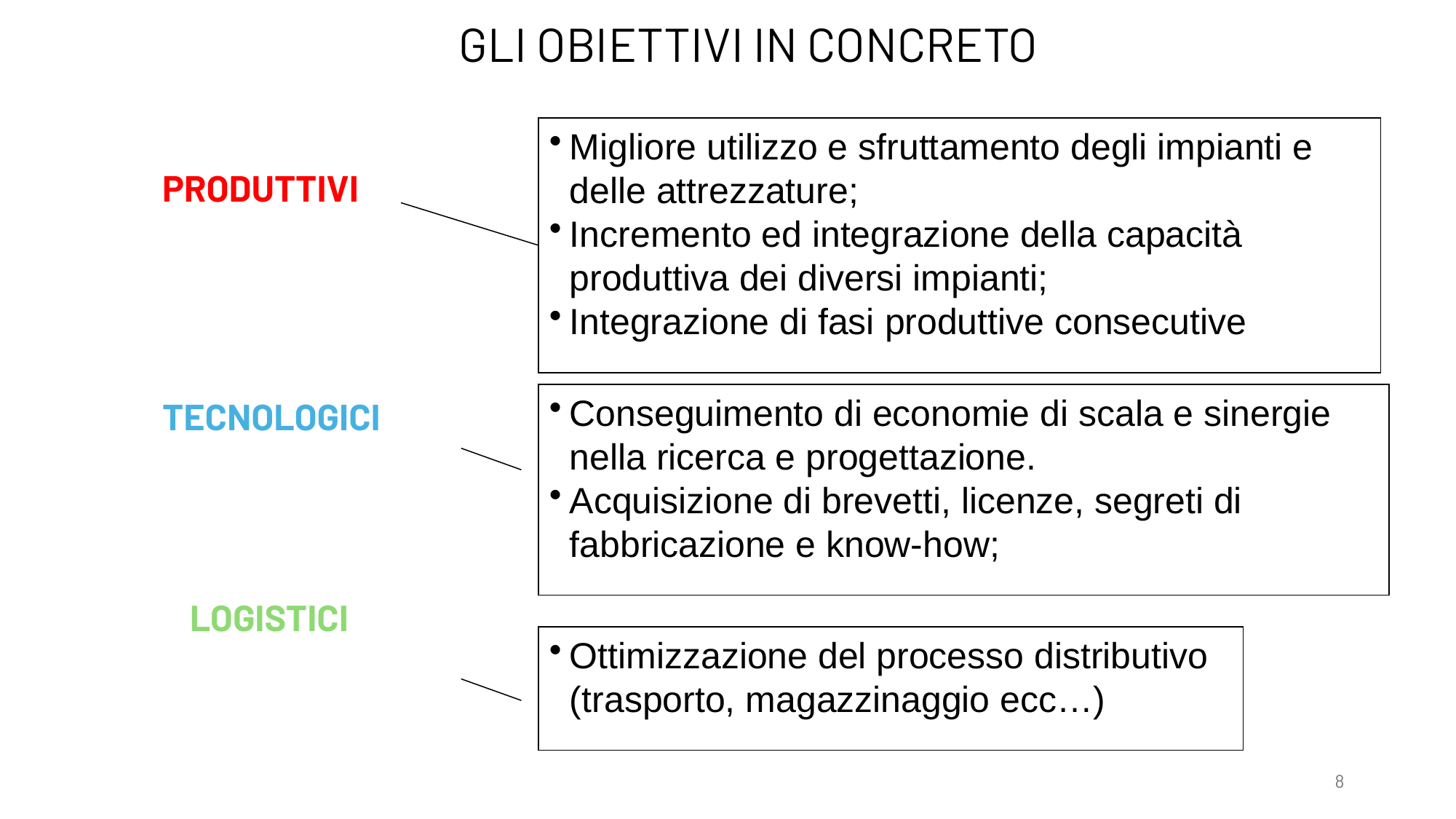

GLI OBIETTIVI IN CONCRETO
Migliore utilizzo e sfruttamento degli impianti e delle attrezzature;
Incremento ed integrazione della capacità produttiva dei diversi impianti;
Integrazione di fasi produttive consecutive

PRODUTTIVI
Conseguimento di economie di scala e sinergie nella ricerca e progettazione.
Acquisizione di brevetti, licenze, segreti di fabbricazione e know-how;

TECNOLOGICI
LOGISTICI
Ottimizzazione del processo distributivo (trasporto, magazzinaggio ecc…)

8